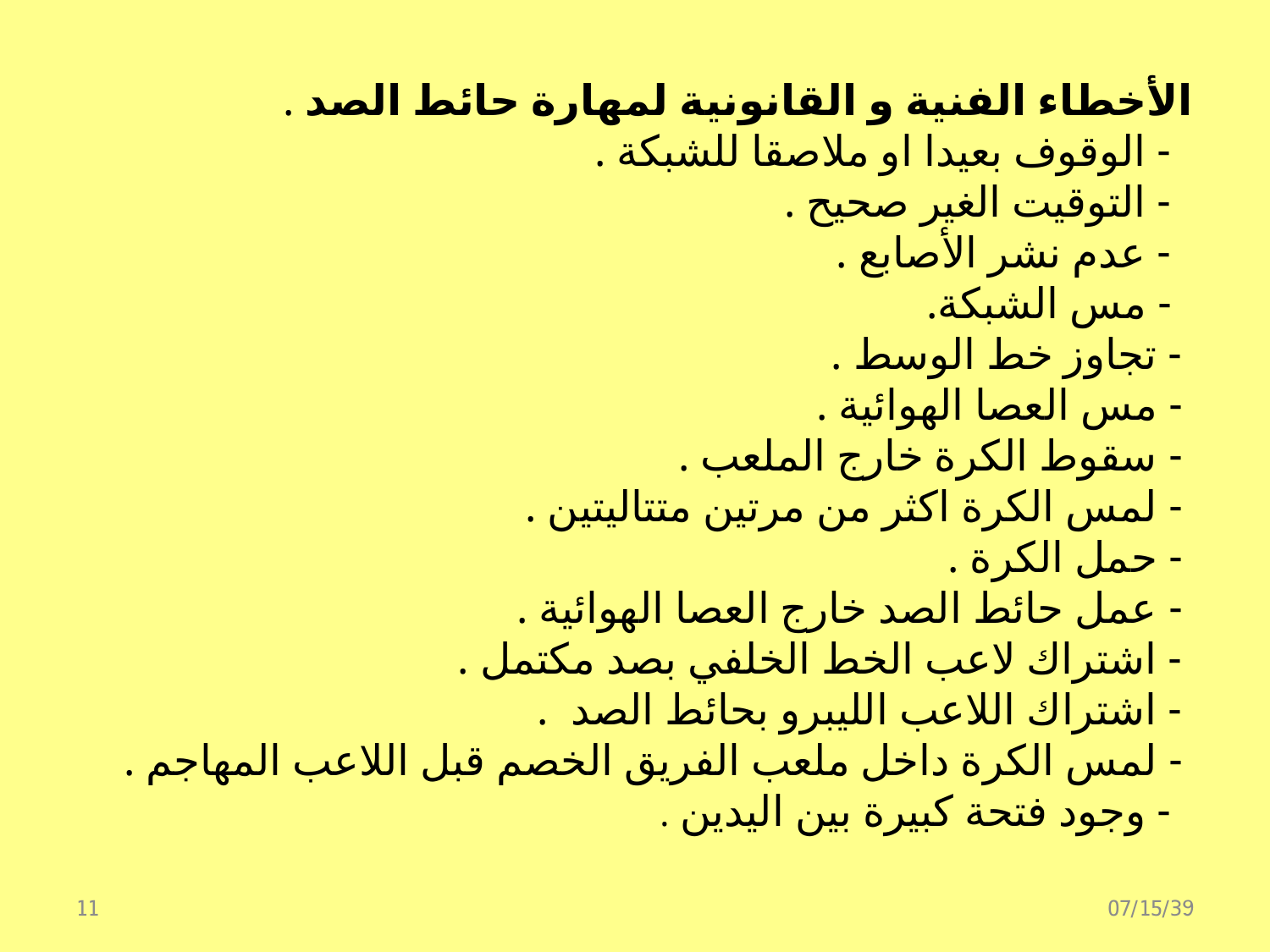

# الأخطاء الفنية و القانونية لمهارة حائط الصد . - الوقوف بعيدا او ملاصقا للشبكة . - التوقيت الغير صحيح . - عدم نشر الأصابع . - مس الشبكة. - تجاوز خط الوسط . - مس العصا الهوائية . - سقوط الكرة خارج الملعب . - لمس الكرة اكثر من مرتين متتاليتين . - حمل الكرة . - عمل حائط الصد خارج العصا الهوائية . - اشتراك لاعب الخط الخلفي بصد مكتمل . - اشتراك اللاعب الليبرو بحائط الصد  . - لمس الكرة داخل ملعب الفريق الخصم قبل اللاعب المهاجم . - وجود فتحة كبيرة بين اليدين .
11
07/15/39